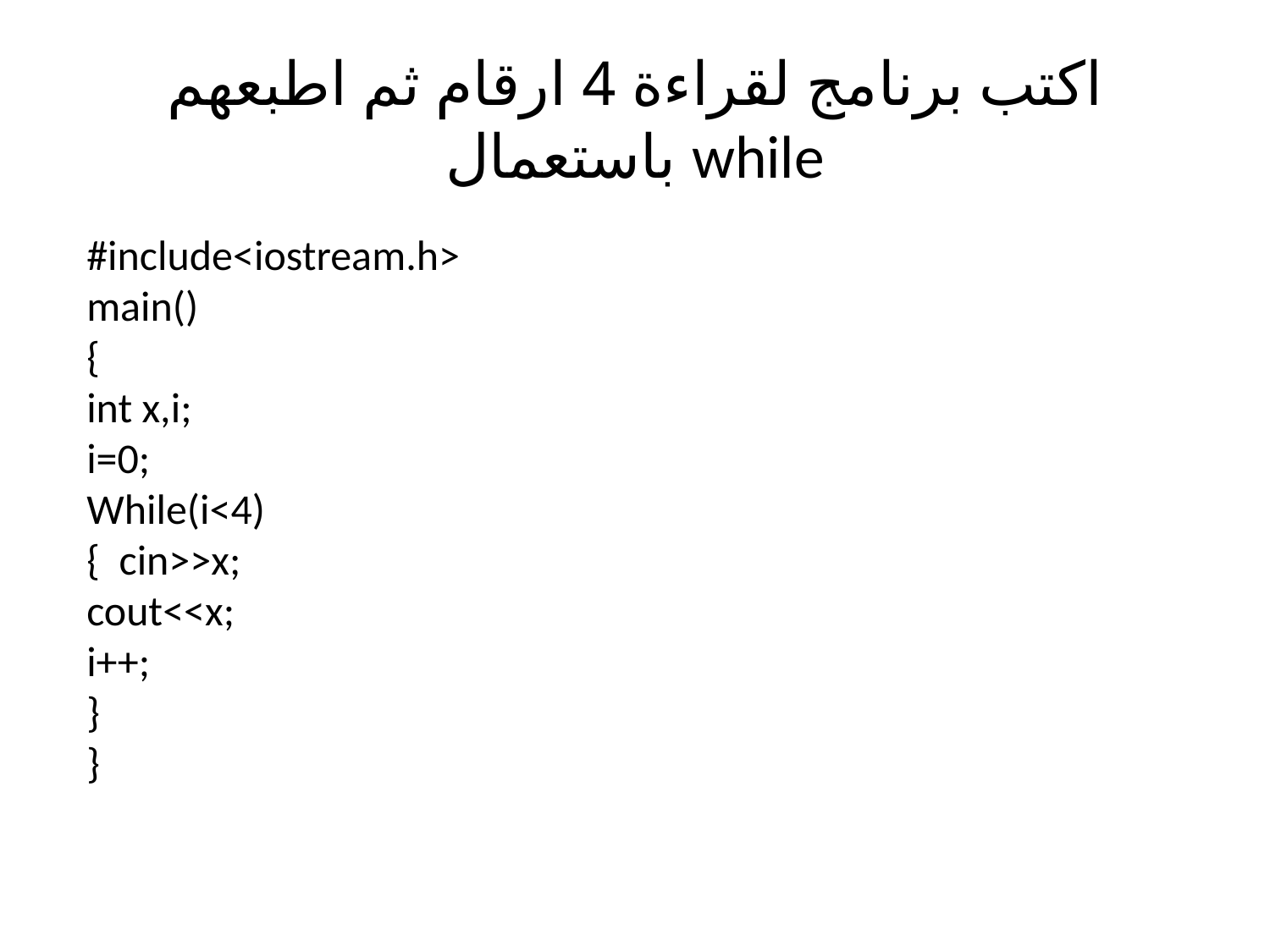

# اكتب برنامج لقراءة 4 ارقام ثم اطبعهم باستعمال while
#include<iostream.h>
main()
{
int x,i;
i=0;
While(i<4)
{  cin>>x;
cout<<x;
i++;
}
}